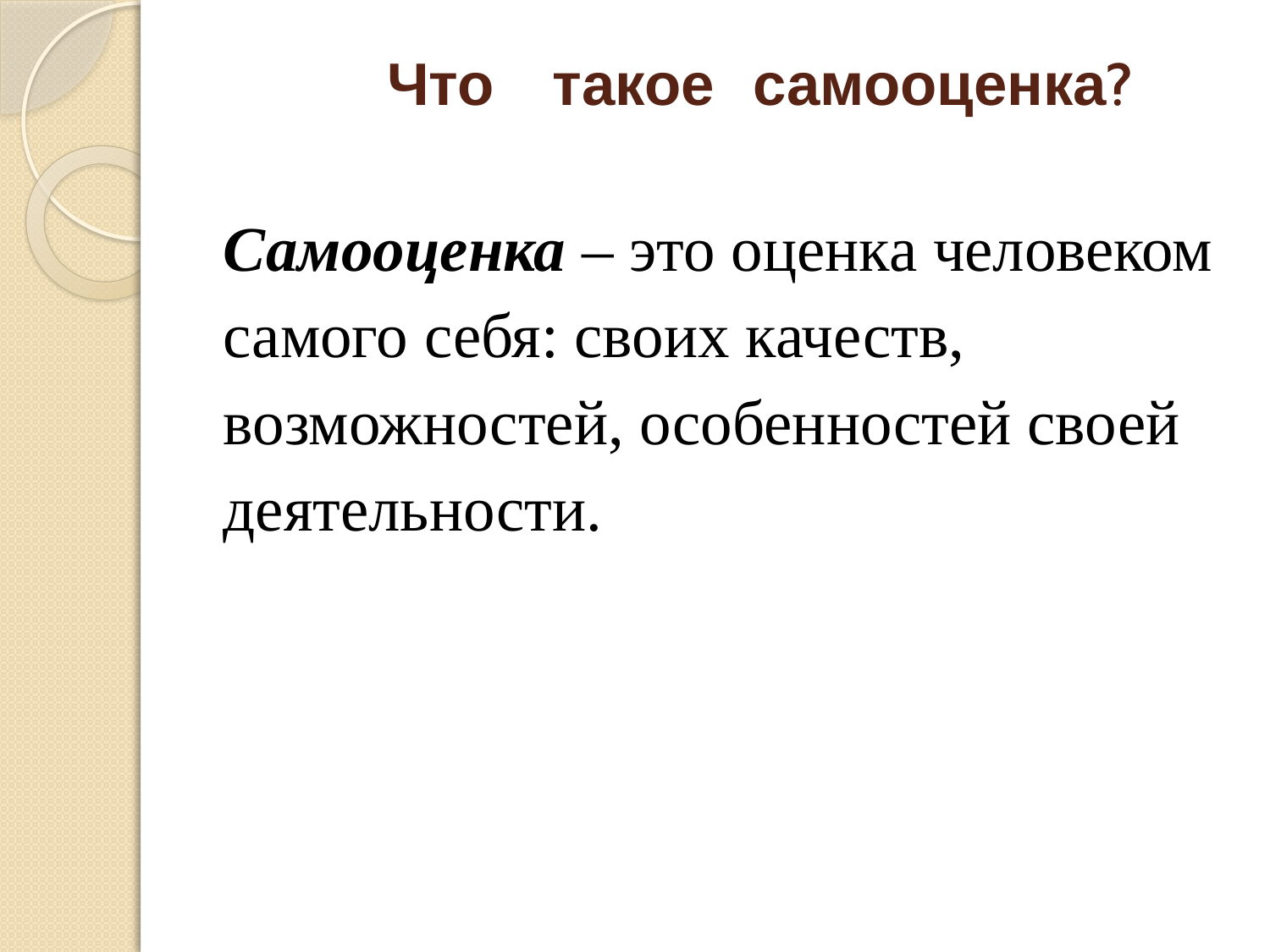

# Что   такое  самооценка?
Самооценка – это оценка человеком
самого себя: своих качеств,
возможностей, особенностей своей
деятельности.